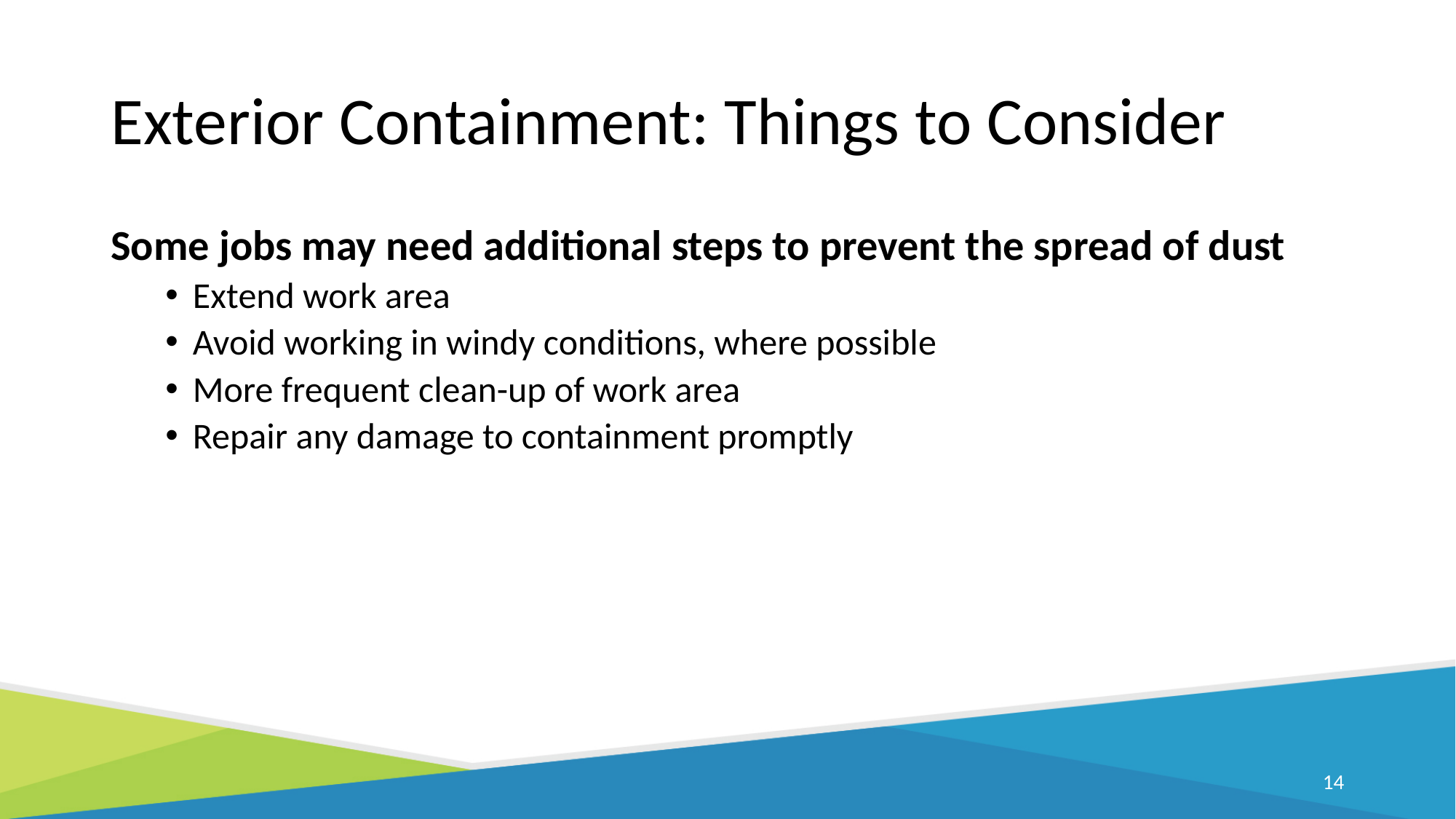

# Exterior Containment: Things to Consider
Some jobs may need additional steps to prevent the spread of dust
Extend work area
Avoid working in windy conditions, where possible
More frequent clean-up of work area
Repair any damage to containment promptly

14